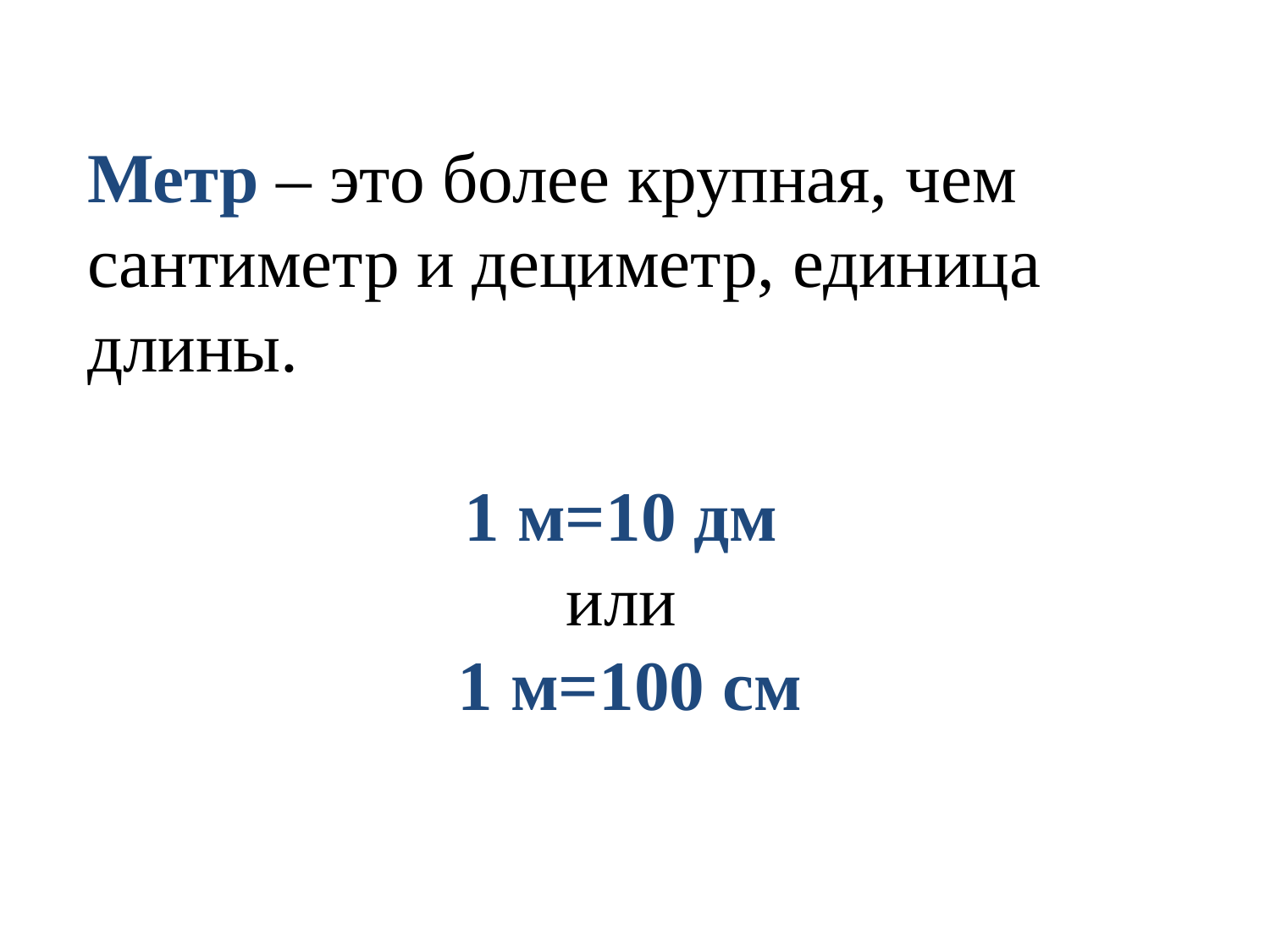

#
Метр – это более крупная, чем сантиметр и дециметр, единица длины.

1 м=10 дм
или
1 м=100 см